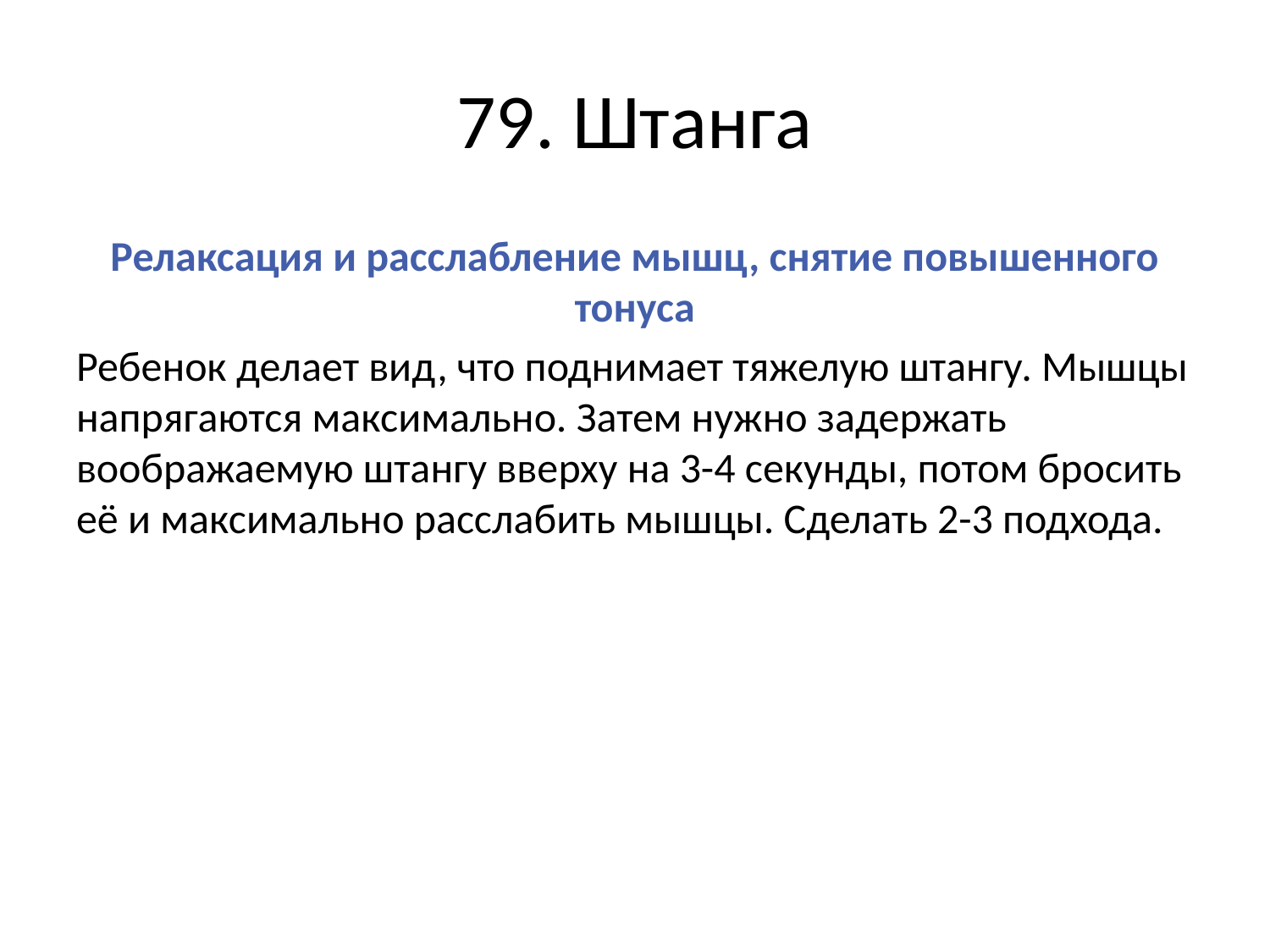

# 79. Штанга
Релаксация и расслабление мышц, снятие повышенного тонуса
Ребенок делает вид, что поднимает тяжелую штангу. Мышцы напрягаются максимально. Затем нужно задержать воображаемую штангу вверху на 3-4 секунды, потом бросить её и максимально расслабить мышцы. Сделать 2-3 подхода.